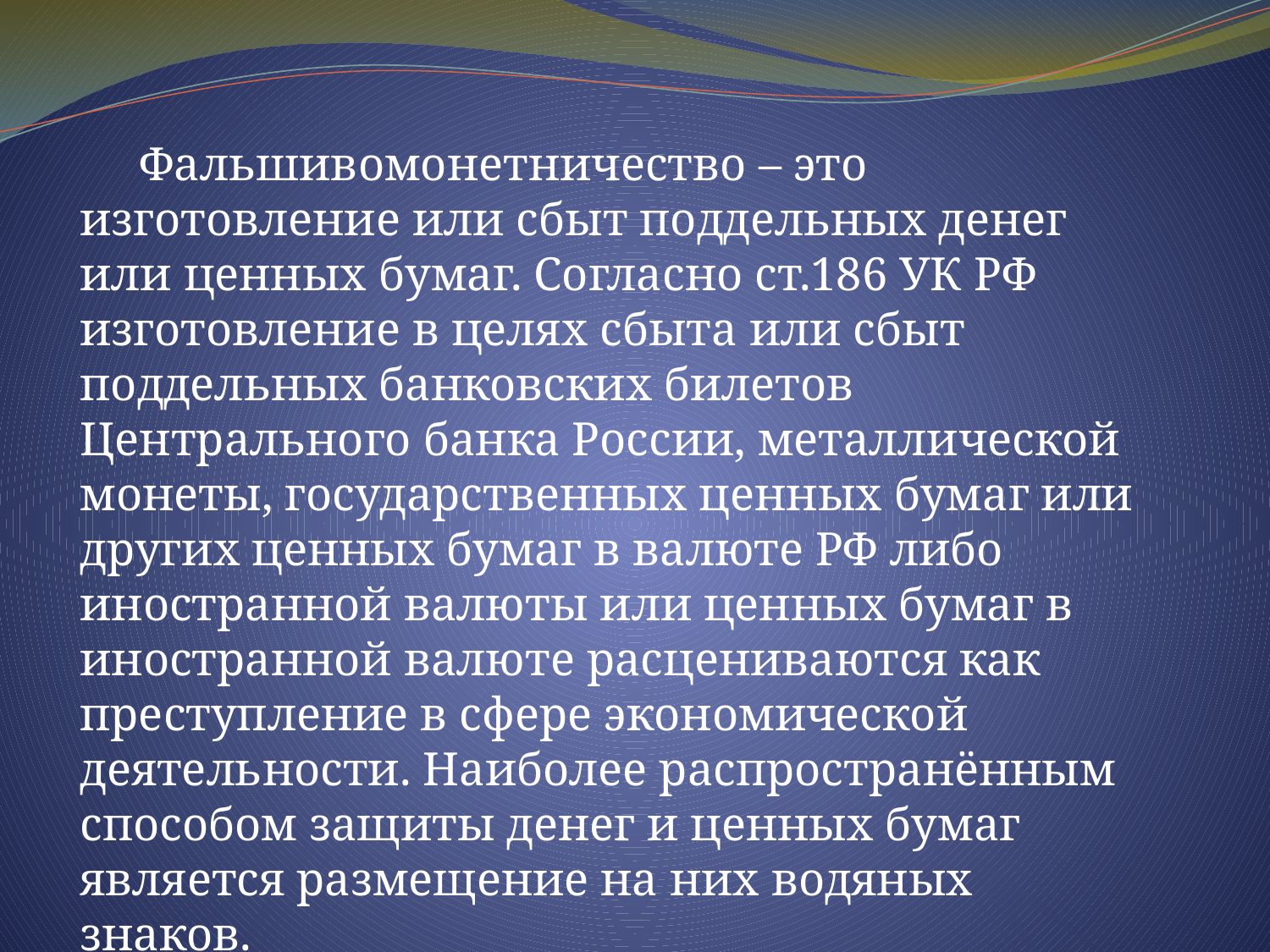

Фальшивомонетничество – это изготовление или сбыт поддельных денег или ценных бумаг. Согласно ст.186 УК РФ изготовление в целях сбыта или сбыт поддельных банковских билетов Центрального банка России, металлической монеты, государственных ценных бумаг или других ценных бумаг в валюте РФ либо иностранной валюты или ценных бумаг в иностранной валюте расцениваются как преступление в сфере экономической деятельности. Наиболее распространённым способом защиты денег и ценных бумаг является размещение на них водяных знаков.